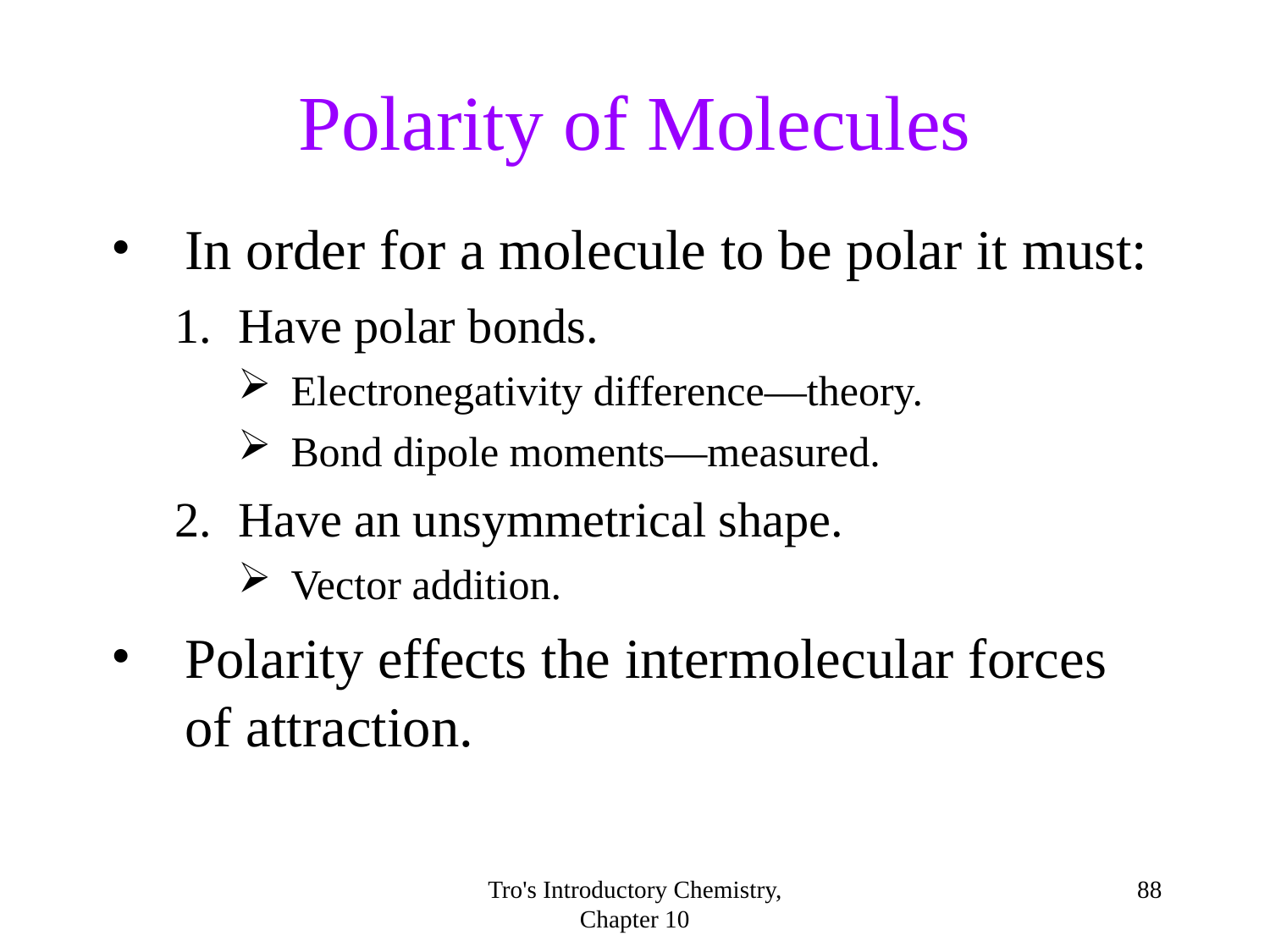

Polarity of Molecules
In order for a molecule to be polar it must:
1.	Have polar bonds.
Electronegativity difference—theory.
Bond dipole moments—measured.
2.	Have an unsymmetrical shape.
Vector addition.
Polarity effects the intermolecular forces of attraction.
Tro's Introductory Chemistry, Chapter 10
88